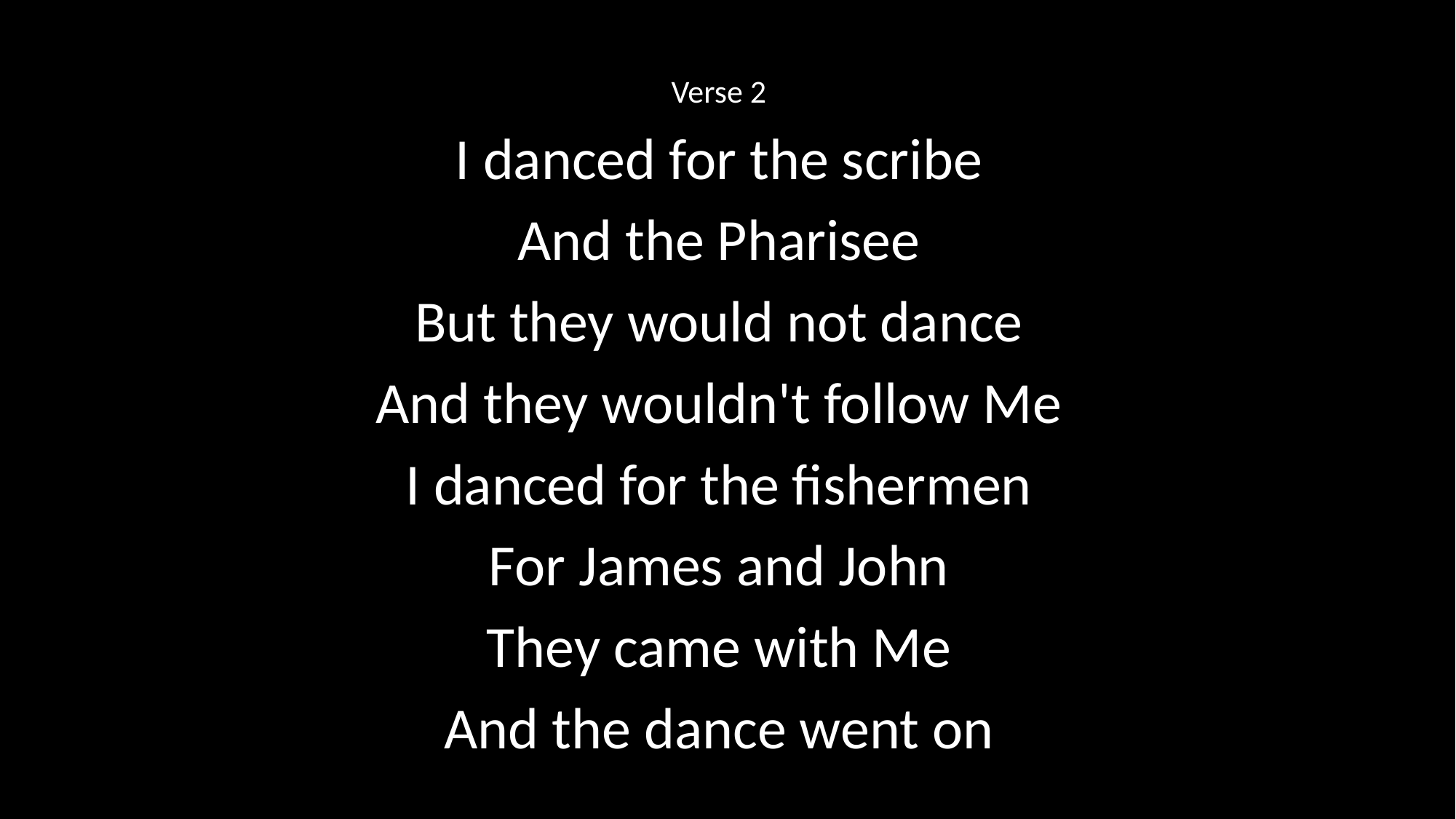

Verse 2
I danced for the scribe
And the Pharisee
But they would not dance
And they wouldn't follow Me
I danced for the fishermen
For James and John
They came with Me
And the dance went on